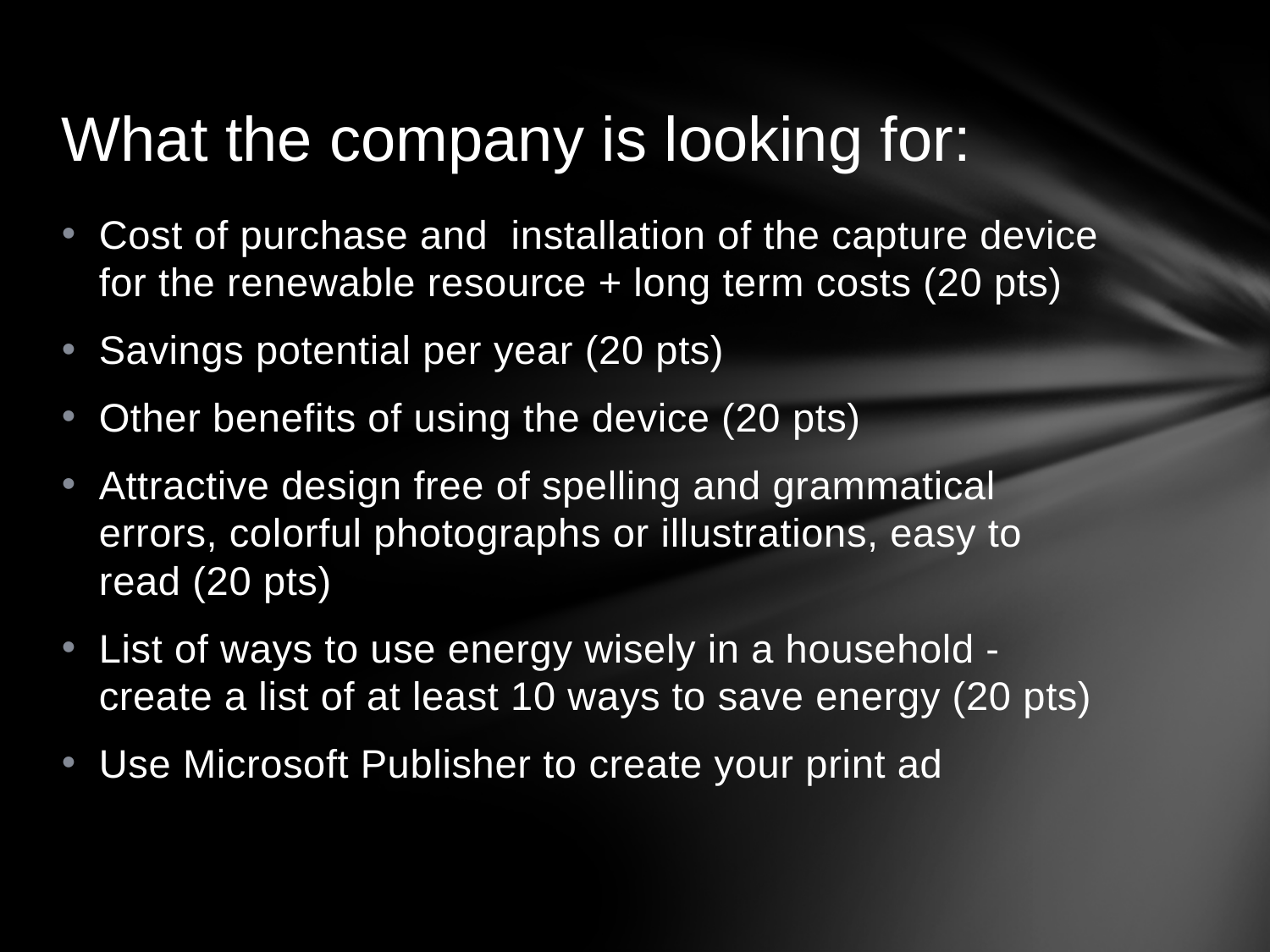

# What the company is looking for:
Cost of purchase and  installation of the capture device for the renewable resource + long term costs (20 pts)
Savings potential per year (20 pts)
Other benefits of using the device (20 pts)
Attractive design free of spelling and grammatical errors, colorful photographs or illustrations, easy to read (20 pts)
List of ways to use energy wisely in a household -   create a list of at least 10 ways to save energy (20 pts)
Use Microsoft Publisher to create your print ad